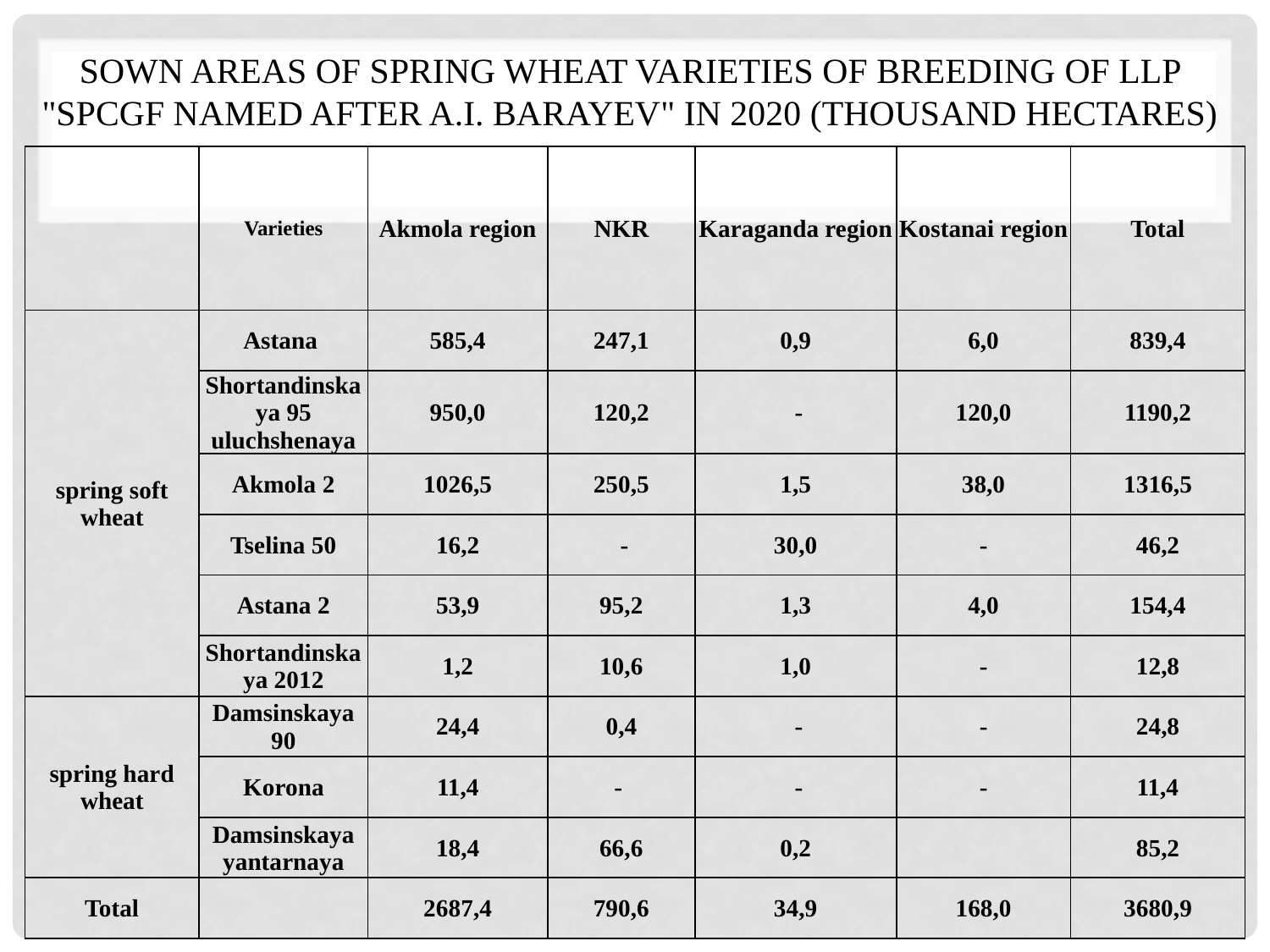

# Sown areas of spring wheat varieties of breeding OF LLP "SPCGF named after A.I. Barayev" in 2020 (thousand hectares)
|  | Varieties | Akmola region | NKR | Karaganda region | Kostanai region | Total |
| --- | --- | --- | --- | --- | --- | --- |
| spring soft wheat | Astana | 585,4 | 247,1 | 0,9 | 6,0 | 839,4 |
|  | Shortandinskaya 95 uluchshenaya | 950,0 | 120,2 | - | 120,0 | 1190,2 |
|  | Akmola 2 | 1026,5 | 250,5 | 1,5 | 38,0 | 1316,5 |
|  | Tselina 50 | 16,2 | - | 30,0 | - | 46,2 |
|  | Astana 2 | 53,9 | 95,2 | 1,3 | 4,0 | 154,4 |
|  | Shortandinskaya 2012 | 1,2 | 10,6 | 1,0 | - | 12,8 |
| spring hard wheat | Damsinskaya 90 | 24,4 | 0,4 | - | - | 24,8 |
|  | Korona | 11,4 | - | - | - | 11,4 |
|  | Damsinskaya yantarnaya | 18,4 | 66,6 | 0,2 |  | 85,2 |
| Total |  | 2687,4 | 790,6 | 34,9 | 168,0 | 3680,9 |